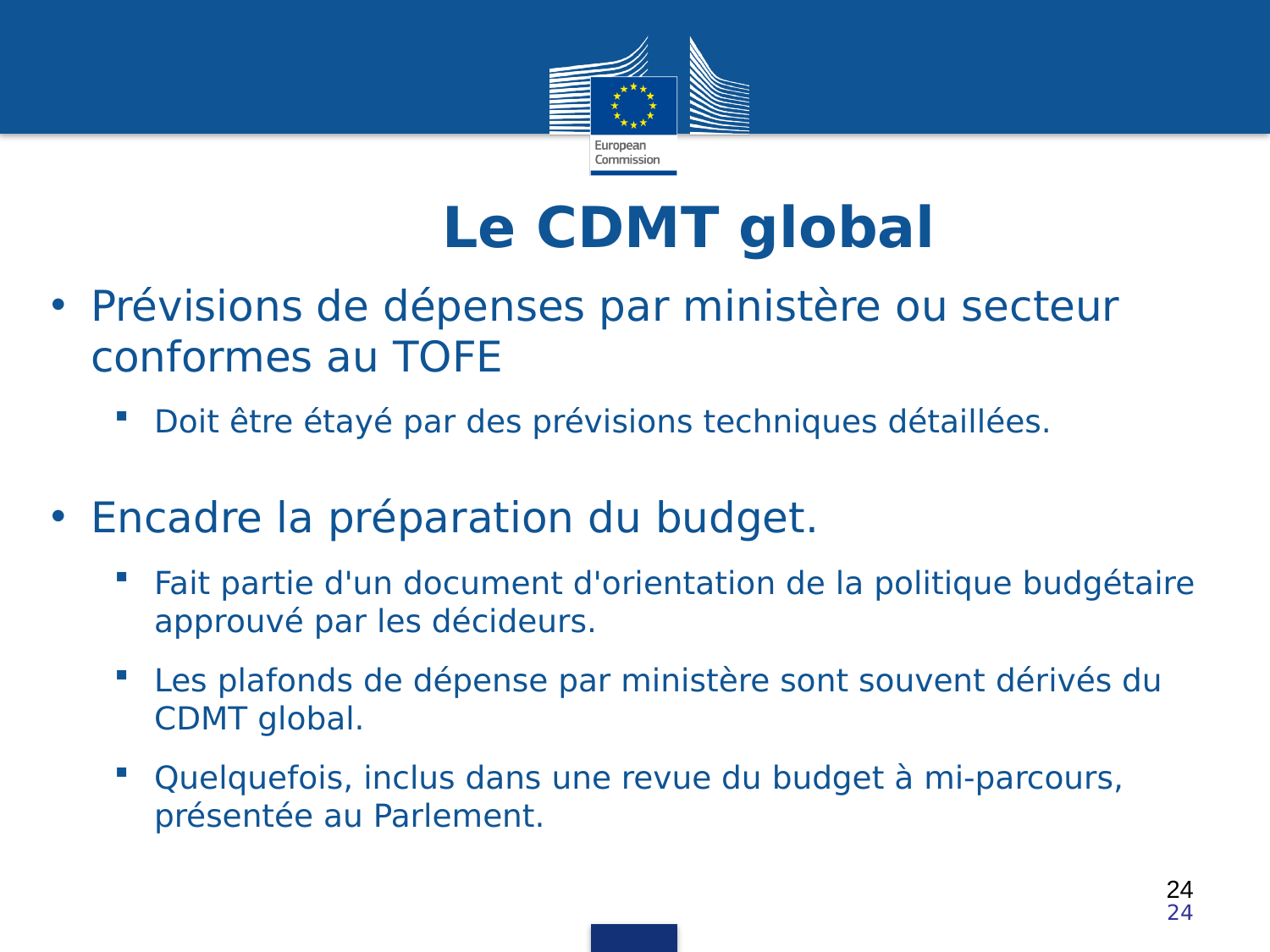

Le CDMT global

Prévisions de dépenses par ministère ou secteur conformes au TOFE
Doit être étayé par des prévisions techniques détaillées.

Encadre la préparation du budget.
Fait partie d'un document d'orientation de la politique budgétaire approuvé par les décideurs.
Les plafonds de dépense par ministère sont souvent dérivés du CDMT global.
Quelquefois, inclus dans une revue du budget à mi-parcours, présentée au Parlement.
24
24